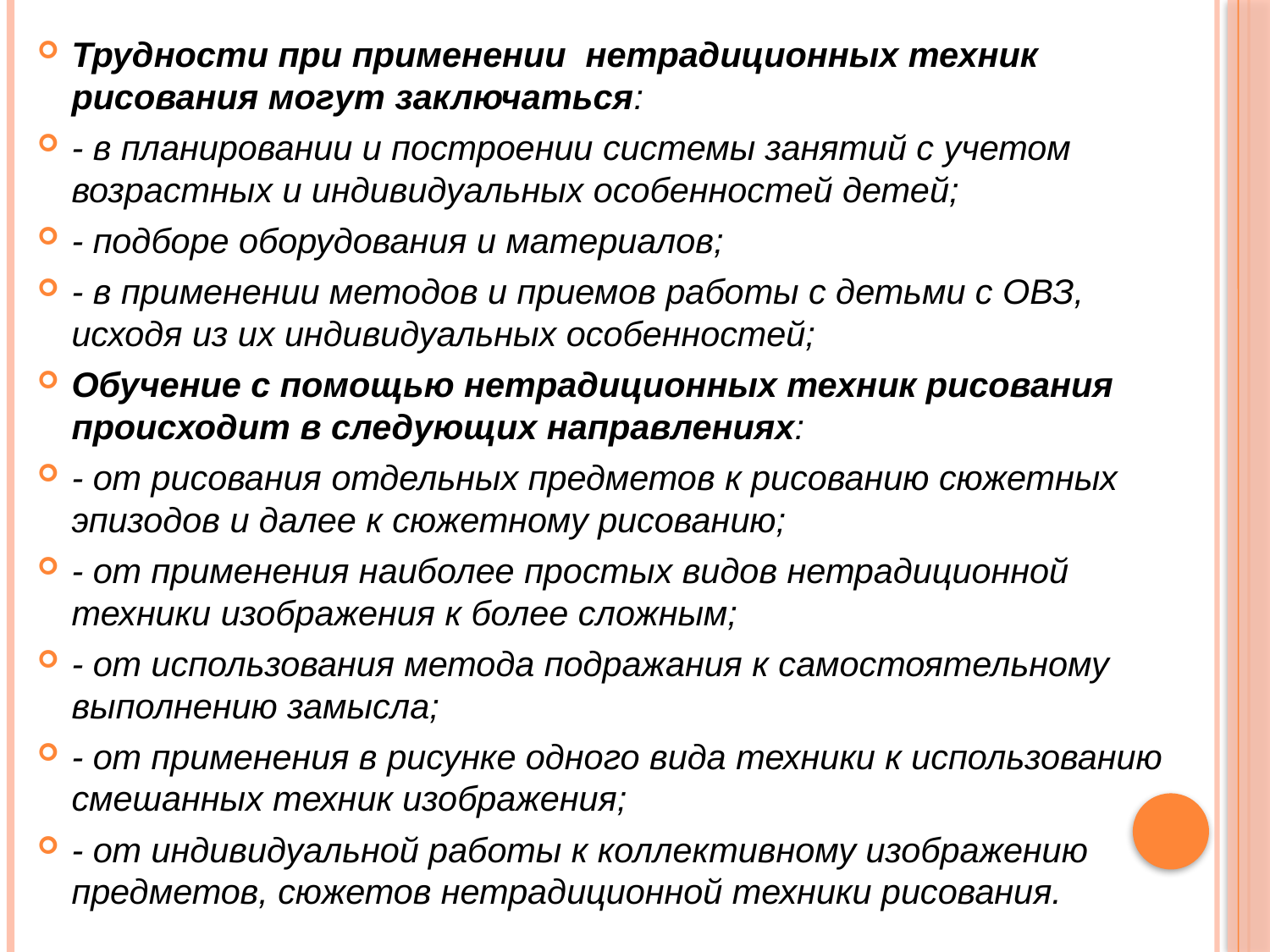

Трудности при применении  нетрадиционных техник рисования могут заключаться:
- в планировании и построении системы занятий с учетом возрастных и индивидуальных особенностей детей;
- подборе оборудования и материалов;
- в применении методов и приемов работы с детьми с ОВЗ, исходя из их индивидуальных особенностей;
Обучение с помощью нетрадиционных техник рисования происходит в следующих направлениях:
- от рисования отдельных предметов к рисованию сюжетных эпизодов и далее к сюжетному рисованию;
- от применения наиболее простых видов нетрадиционной техники изображения к более сложным;
- от использования метода подражания к самостоятельному выполнению замысла;
- от применения в рисунке одного вида техники к использованию смешанных техник изображения;
- от индивидуальной работы к коллективному изображению предметов, сюжетов нетрадиционной техники рисования.